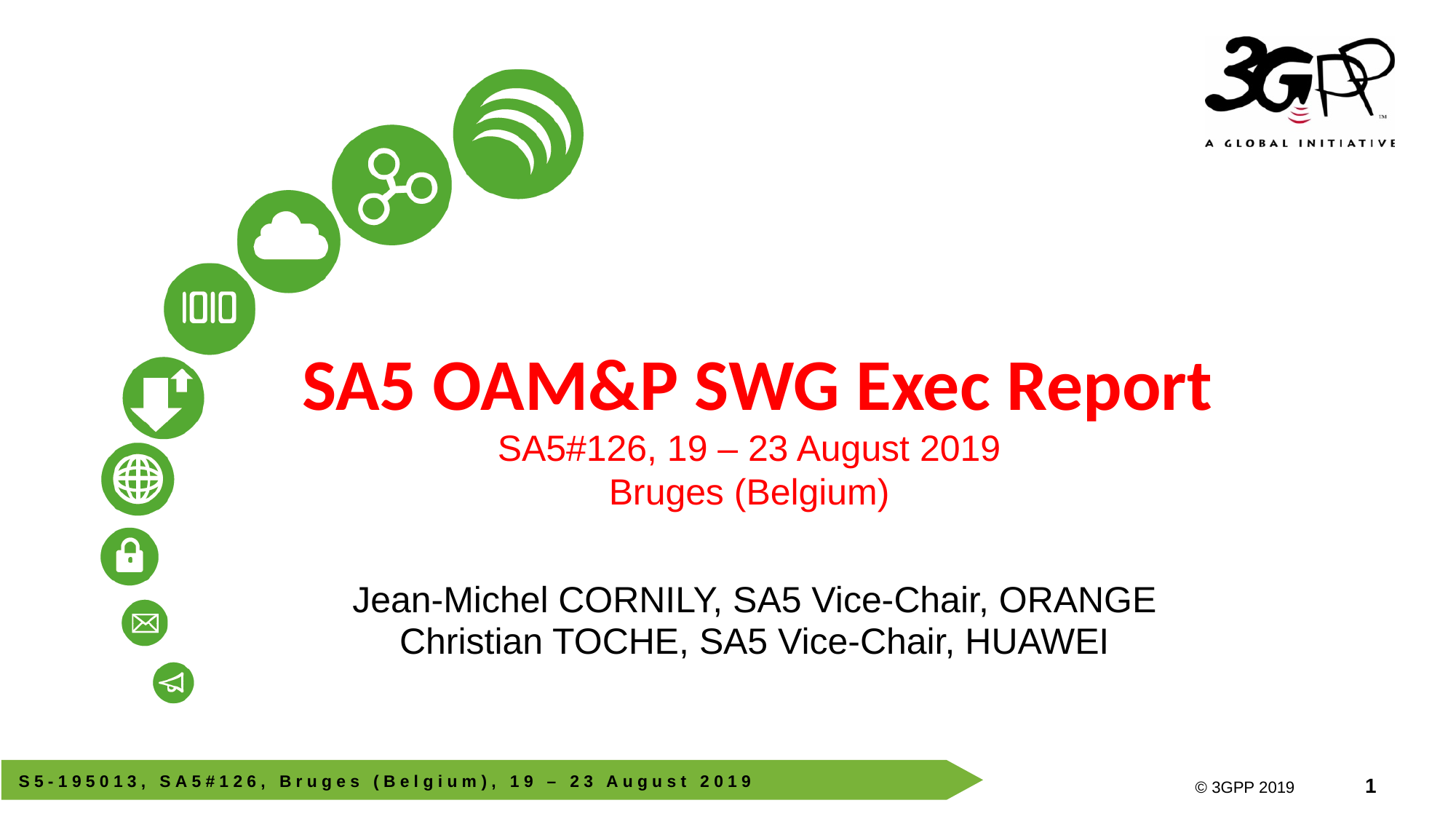

# SA5 OAM&P SWG Exec Report SA5#126, 19 – 23 August 2019 Bruges (Belgium)
Jean-Michel CORNILY, SA5 Vice-Chair, ORANGE
Christian TOCHE, SA5 Vice-Chair, HUAWEI